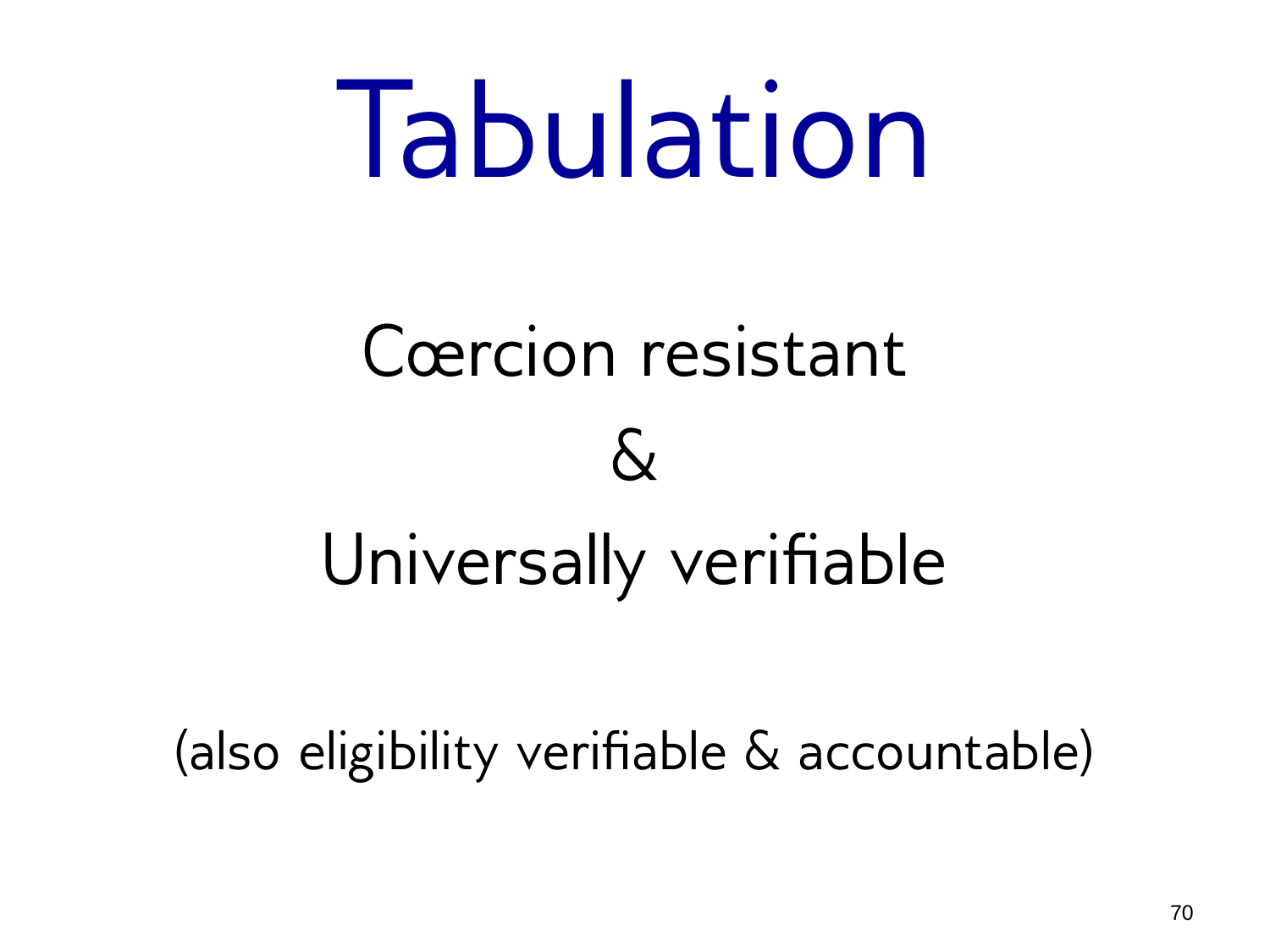

# Tabulation
Coercion resistant
&
Universally verifiable

(also eligibility verifiable & accountable)
70